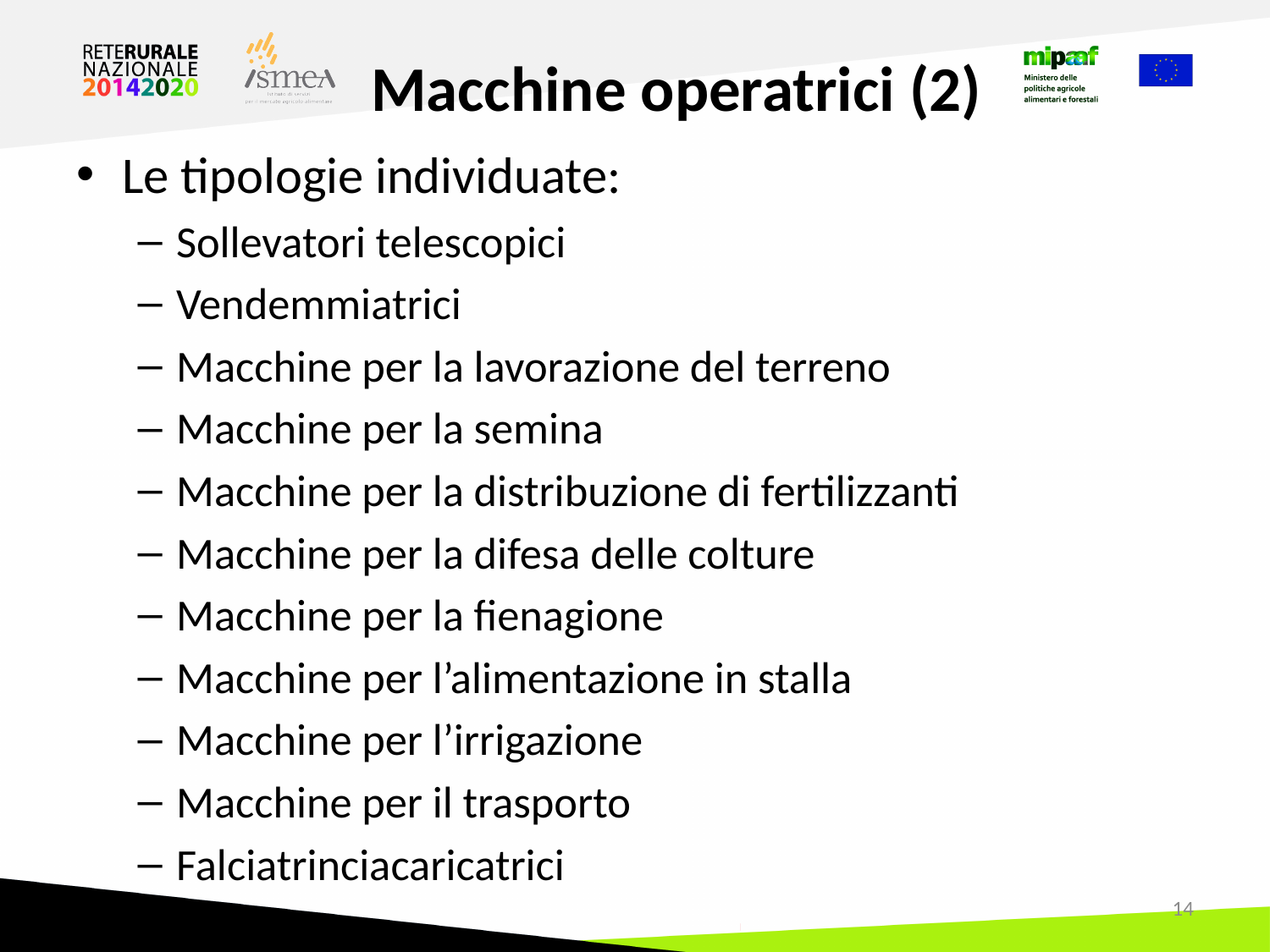

# Macchine operatrici (2)
Le tipologie individuate:
Sollevatori telescopici
Vendemmiatrici
Macchine per la lavorazione del terreno
Macchine per la semina
Macchine per la distribuzione di fertilizzanti
Macchine per la difesa delle colture
Macchine per la fienagione
Macchine per l’alimentazione in stalla
Macchine per l’irrigazione
Macchine per il trasporto
Falciatrinciacaricatrici

14